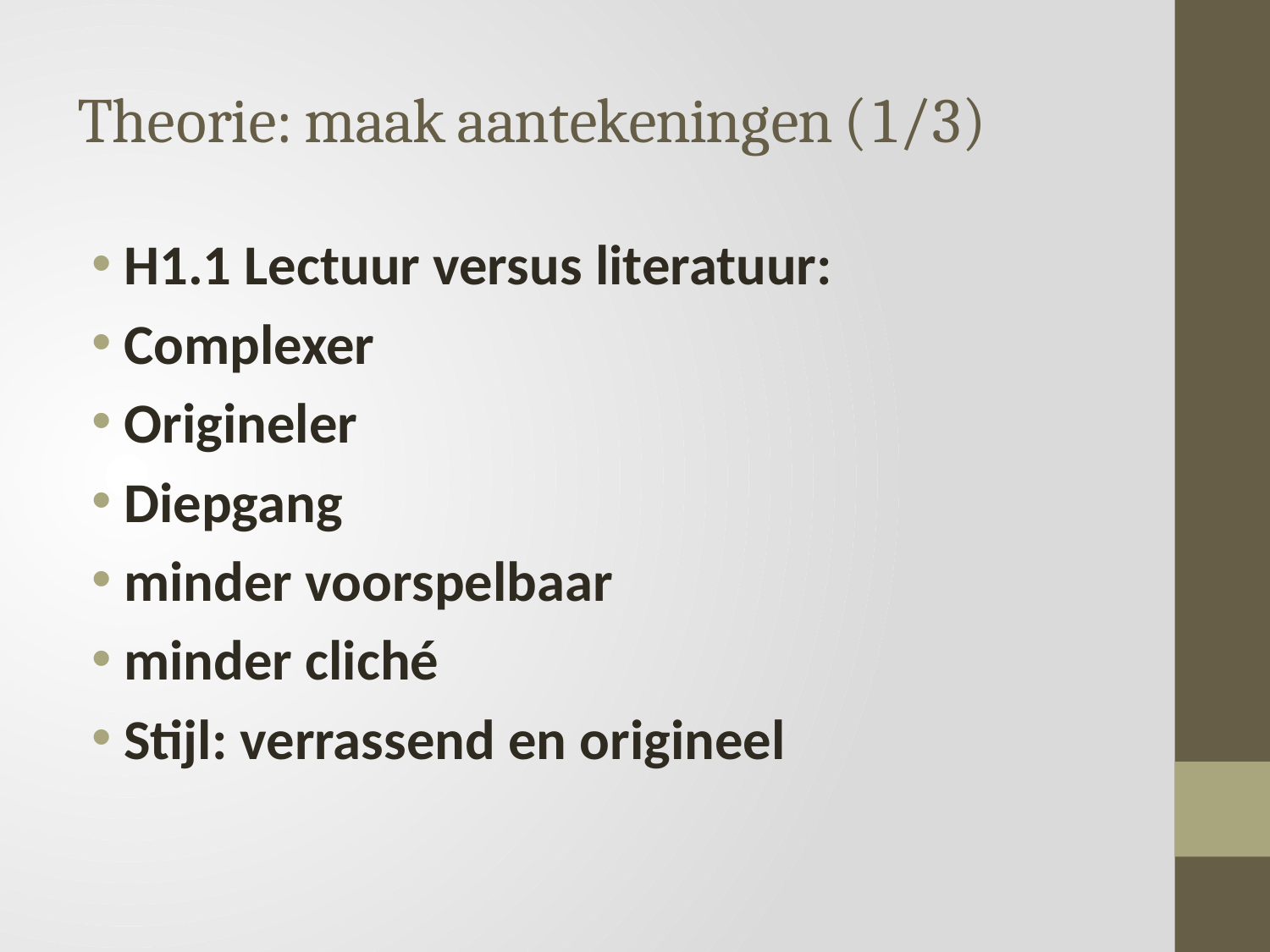

# Theorie: maak aantekeningen (1/3)
H1.1 Lectuur versus literatuur:
Complexer
Origineler
Diepgang
minder voorspelbaar
minder cliché
Stijl: verrassend en origineel